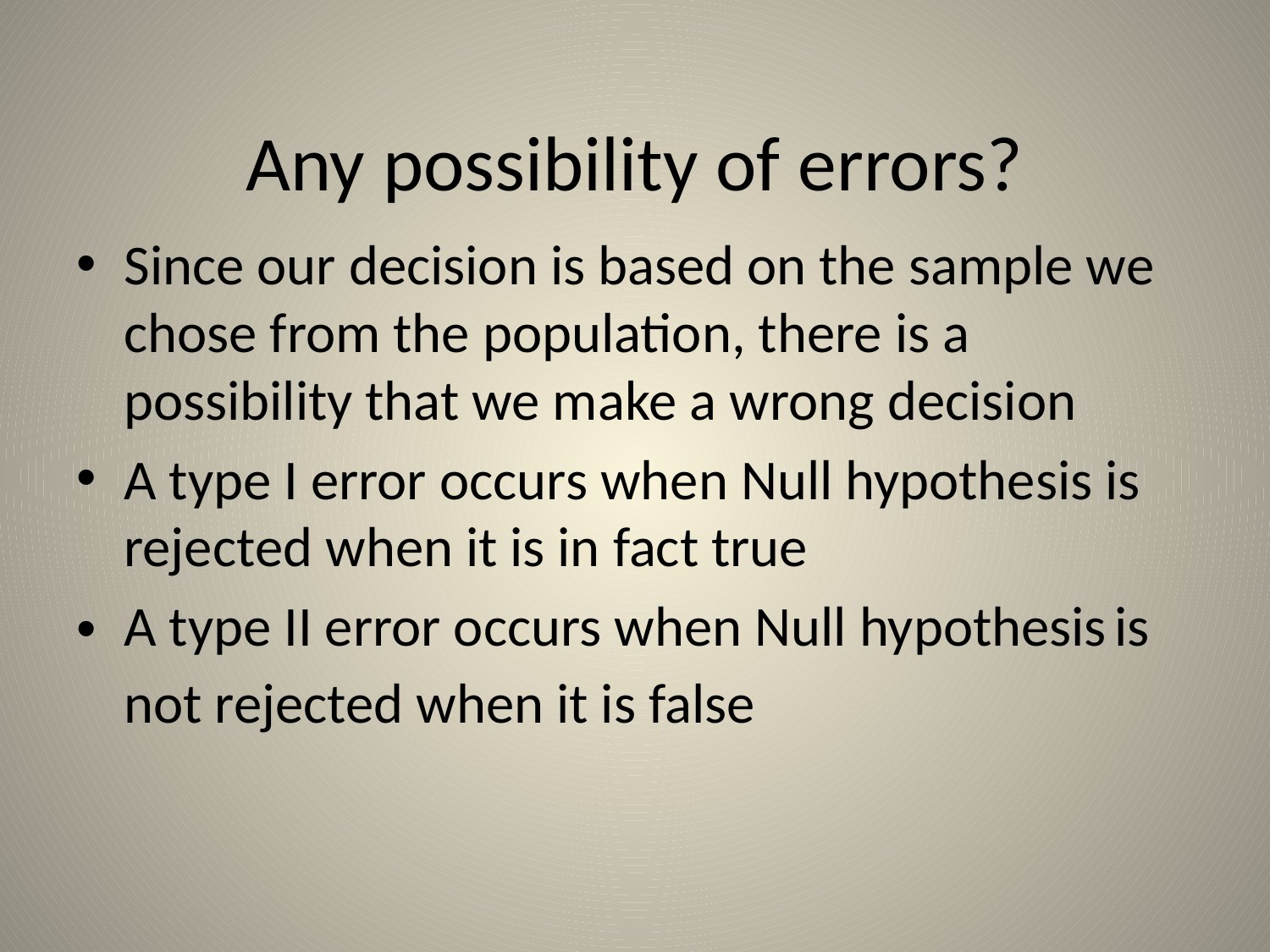

# Any possibility of errors?
Since our decision is based on the sample we chose from the population, there is a possibility that we make a wrong decision
A type I error occurs when Null hypothesis is rejected when it is in fact true
A type II error occurs when Null hypothesis is not rejected when it is false